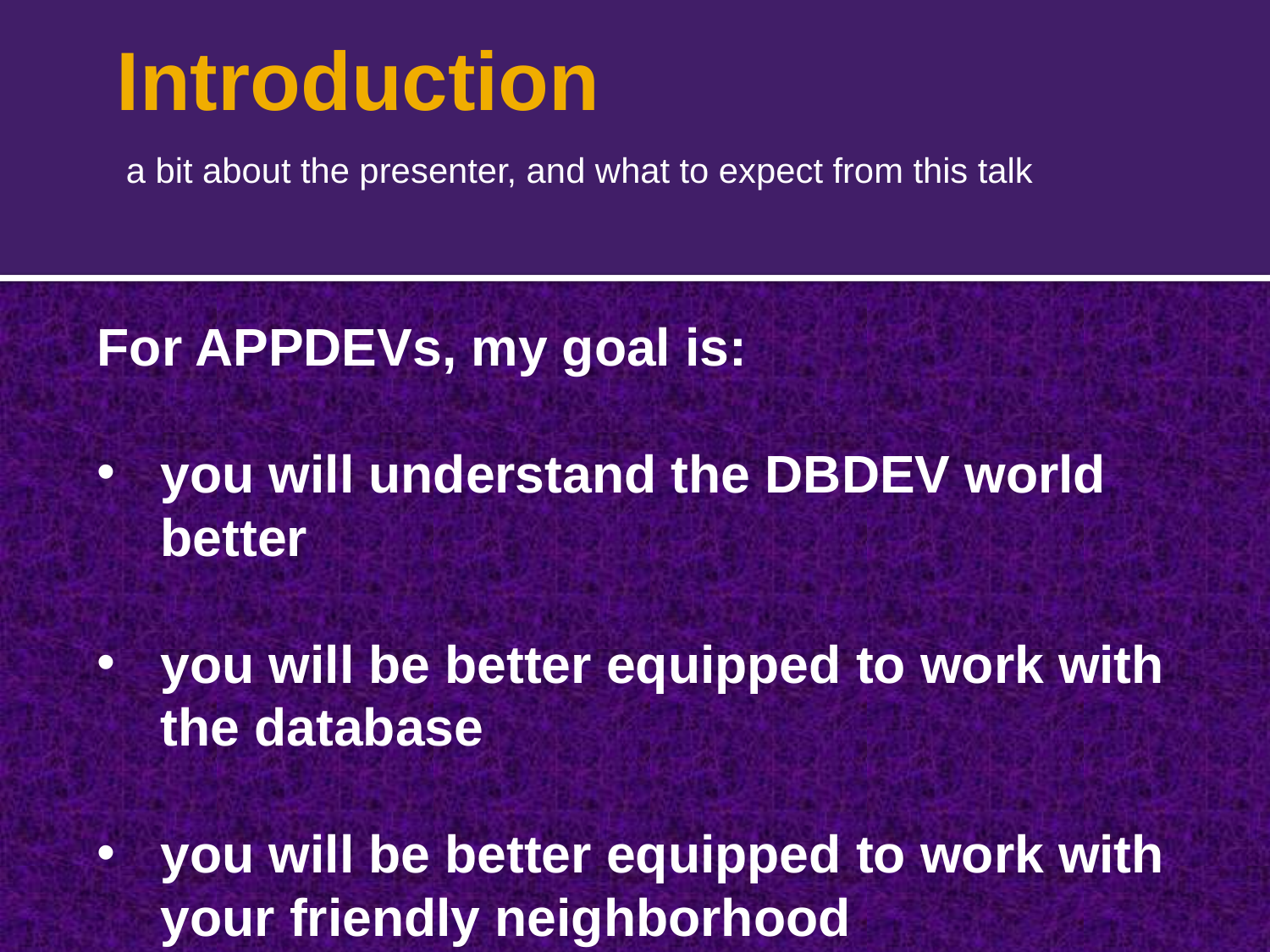

# Introduction
a bit about the presenter, and what to expect from this talk
For APPDEVs, my goal is:

you will understand the DBDEV world better

you will be better equipped to work with the database

you will be better equipped to work with your friendly neighborhood DBA/DBDEV.